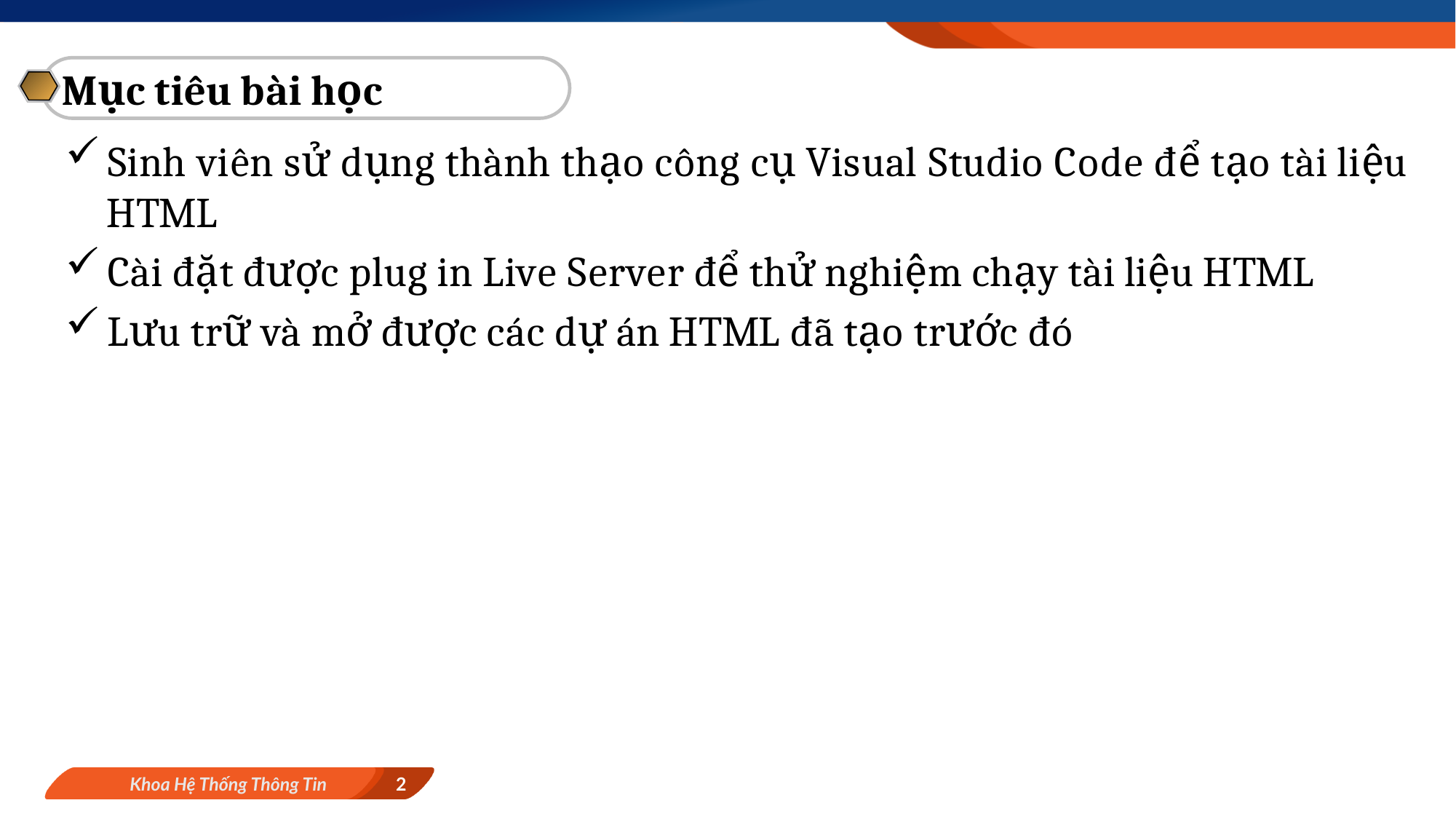

Mục tiêu bài học

Sinh viên sử dụng thành thạo công cụ Visual Studio Code để tạo tài liệu HTML
Cài đặt được plug in Live Server để thử nghiệm chạy tài liệu HTML
Lưu trữ và mở được các dự án HTML đã tạo trước đó
2
Khoa Hệ Thống Thông Tin